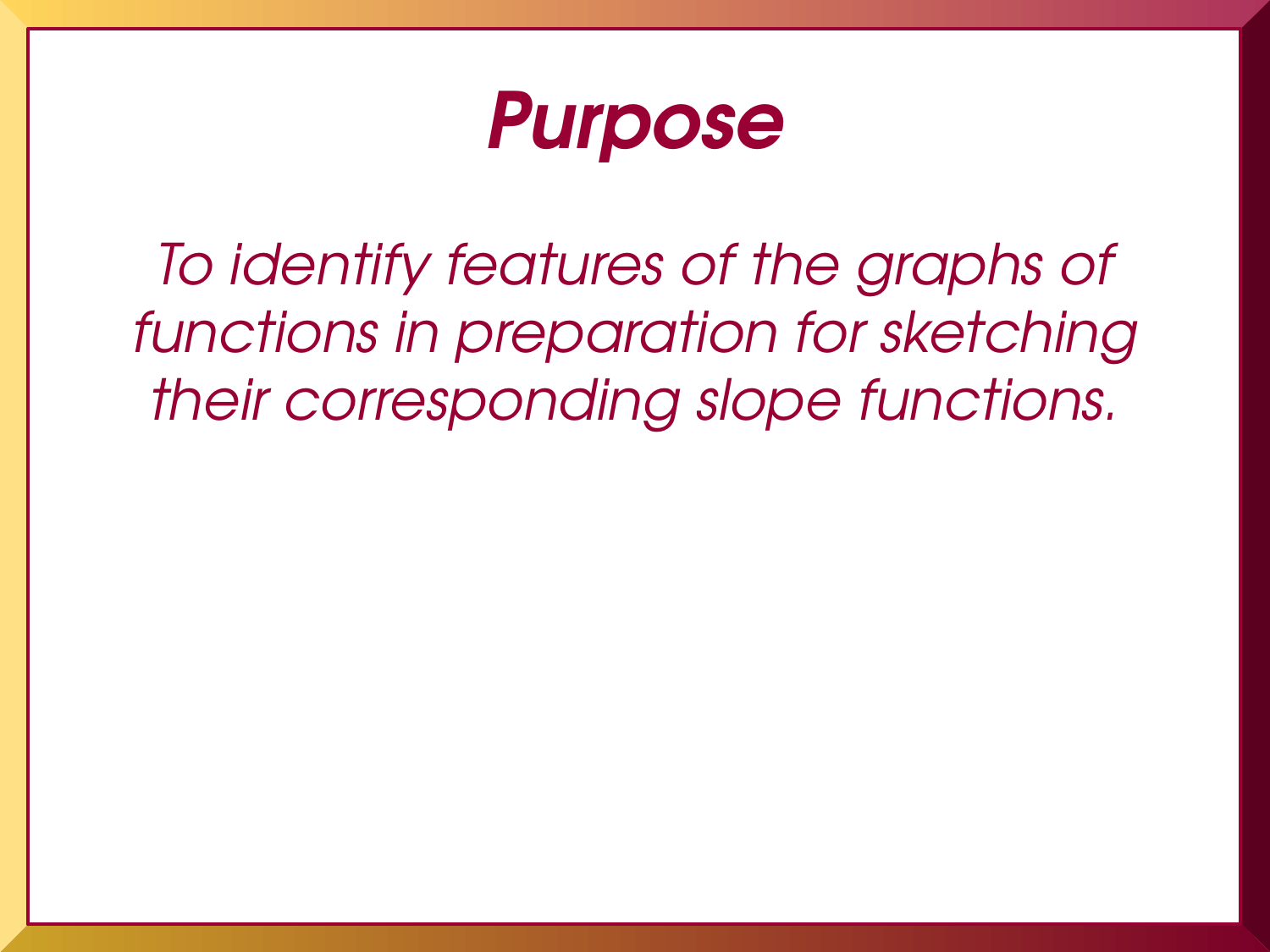

# Purpose
To identify features of the graphs of functions in preparation for sketching their corresponding slope functions.